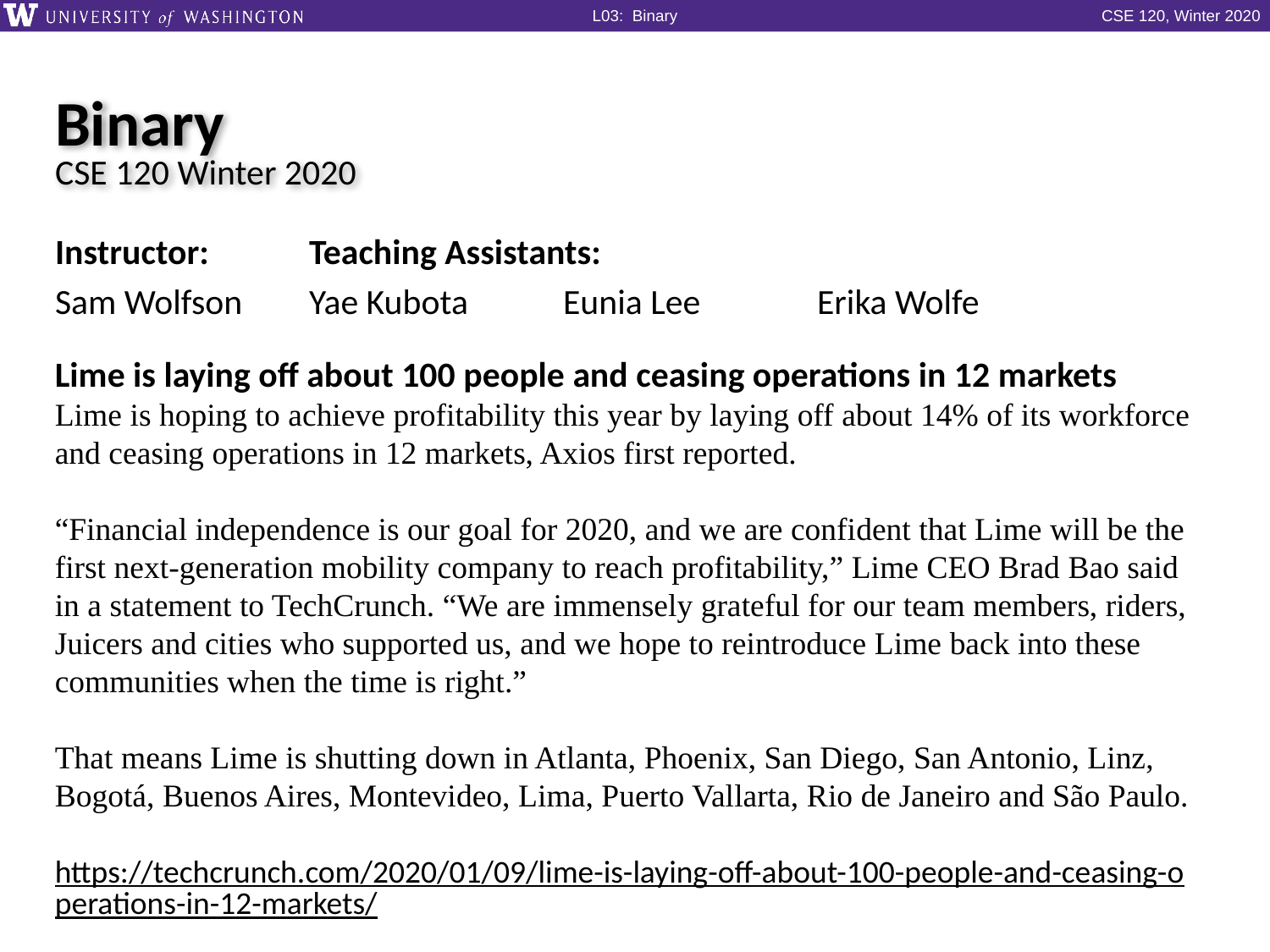

# Binary CSE 120 Winter 2020
Instructor: 	Teaching Assistants:
Sam Wolfson	Yae Kubota	Eunia Lee	Erika Wolfe

Lime is laying off about 100 people and ceasing operations in 12 markets
Lime is hoping to achieve profitability this year by laying off about 14% of its workforce and ceasing operations in 12 markets, Axios first reported.

“Financial independence is our goal for 2020, and we are confident that Lime will be the first next-generation mobility company to reach profitability,” Lime CEO Brad Bao said in a statement to TechCrunch. “We are immensely grateful for our team members, riders, Juicers and cities who supported us, and we hope to reintroduce Lime back into these communities when the time is right.”

That means Lime is shutting down in Atlanta, Phoenix, San Diego, San Antonio, Linz, Bogotá, Buenos Aires, Montevideo, Lima, Puerto Vallarta, Rio de Janeiro and São Paulo.

https://techcrunch.com/2020/01/09/lime-is-laying-off-about-100-people-and-ceasing-operations-in-12-markets/